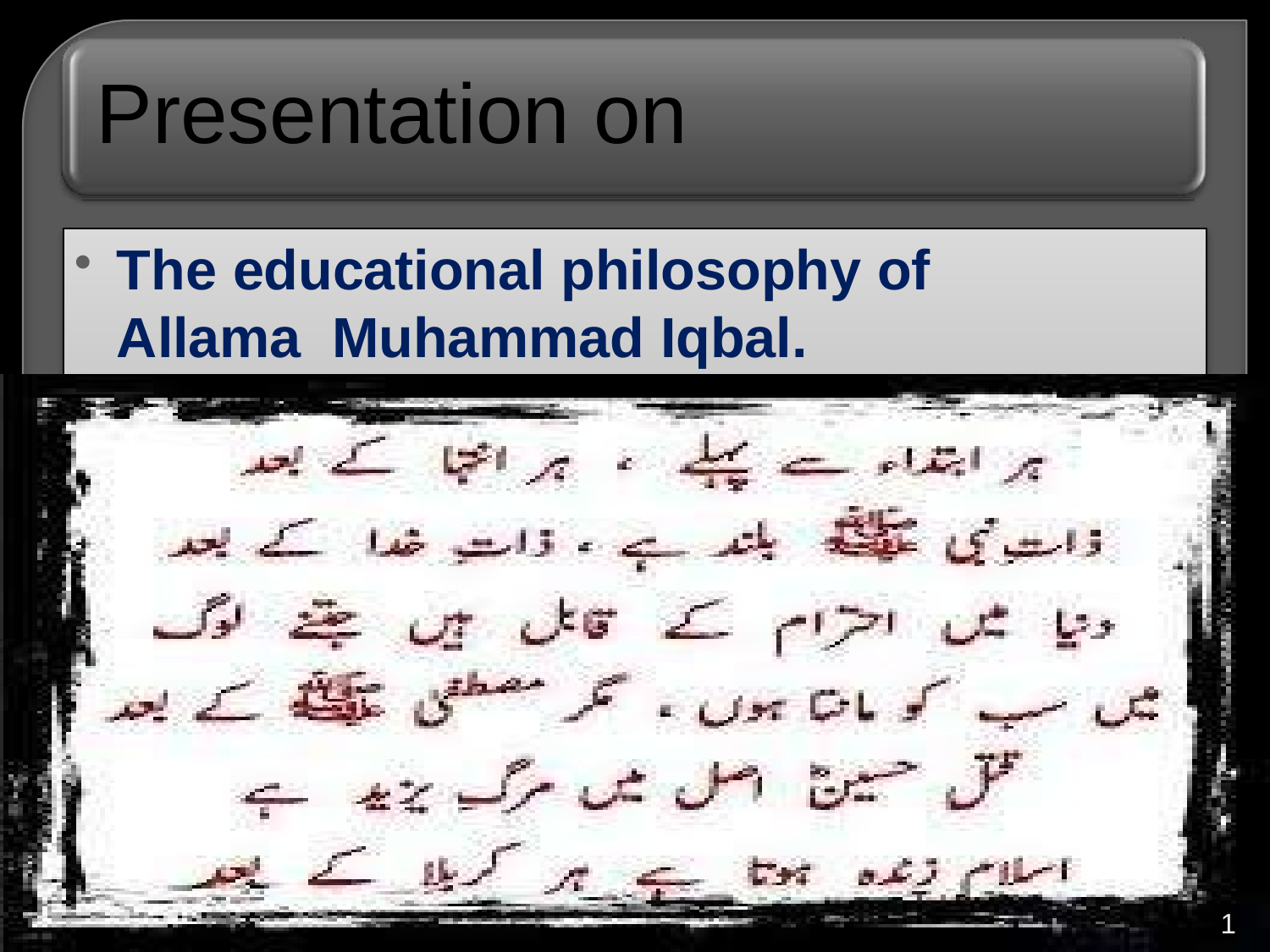

# Presentation on

The educational philosophy of Allama  Muhammad Iqbal.

1